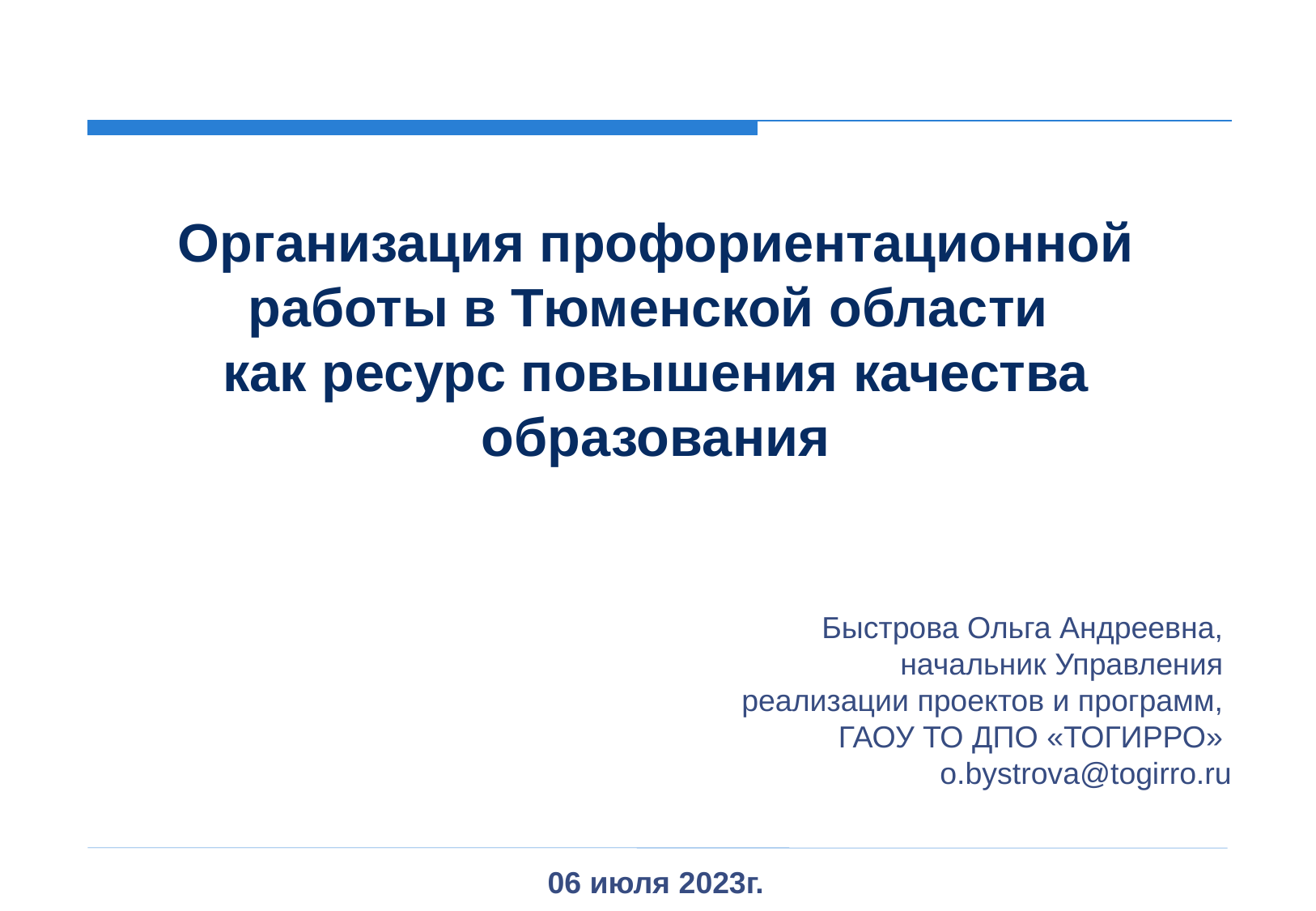

Организация профориентационной работы в Тюменской области
как ресурс повышения качества образования
Быстрова Ольга Андреевна,
начальник Управления
реализации проектов и программ,
ГАОУ ТО ДПО «ТОГИРРО»
o.bystrova@togirro.ru

06 июля 2023г.